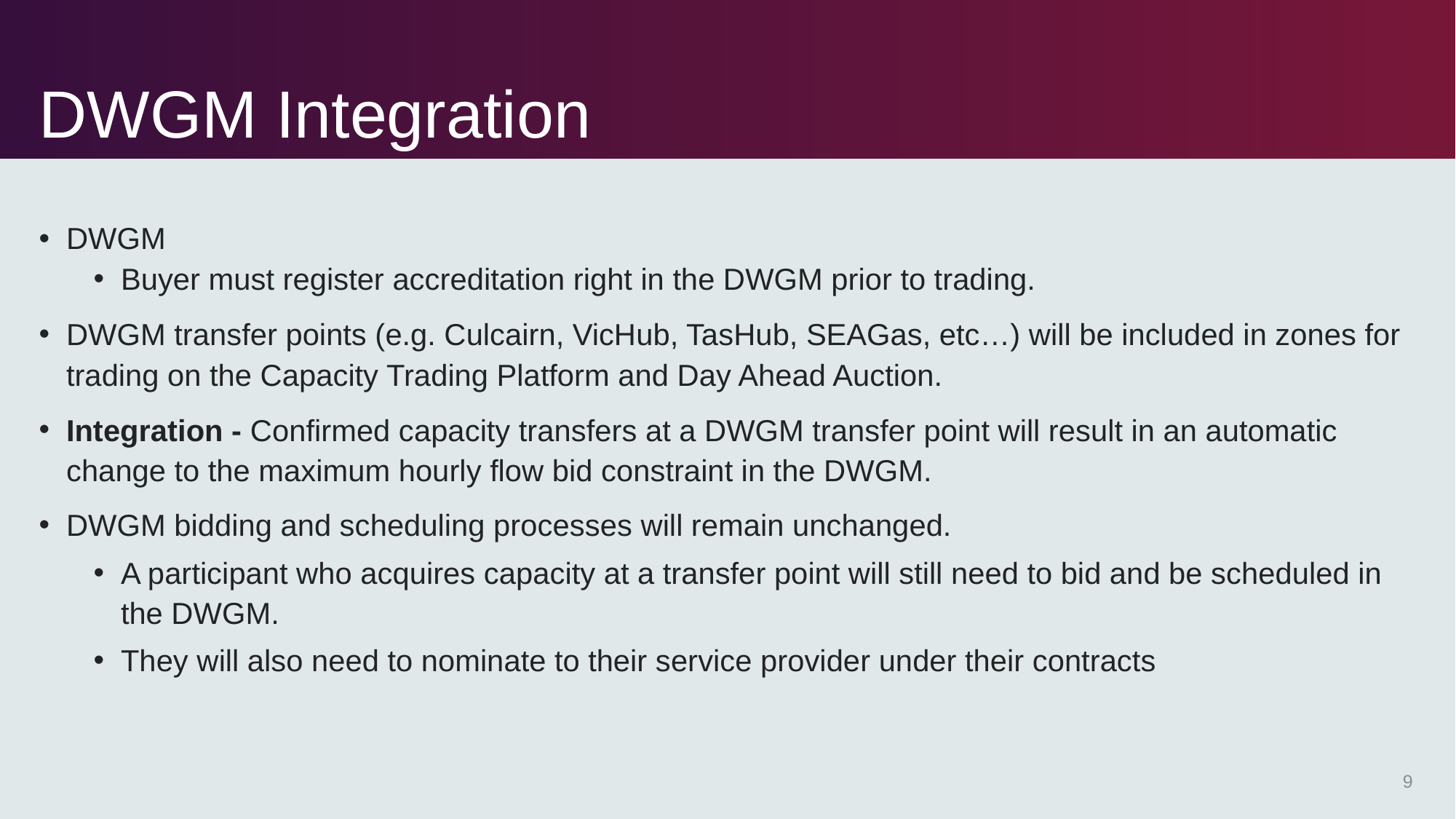

# DWGM Integration
DWGM
Buyer must register accreditation right in the DWGM prior to trading.
DWGM transfer points (e.g. Culcairn, VicHub, TasHub, SEAGas, etc…) will be included in zones for trading on the Capacity Trading Platform and Day Ahead Auction.
Integration - Confirmed capacity transfers at a DWGM transfer point will result in an automatic change to the maximum hourly flow bid constraint in the DWGM.
DWGM bidding and scheduling processes will remain unchanged.
A participant who acquires capacity at a transfer point will still need to bid and be scheduled in the DWGM.
They will also need to nominate to their service provider under their contracts
9